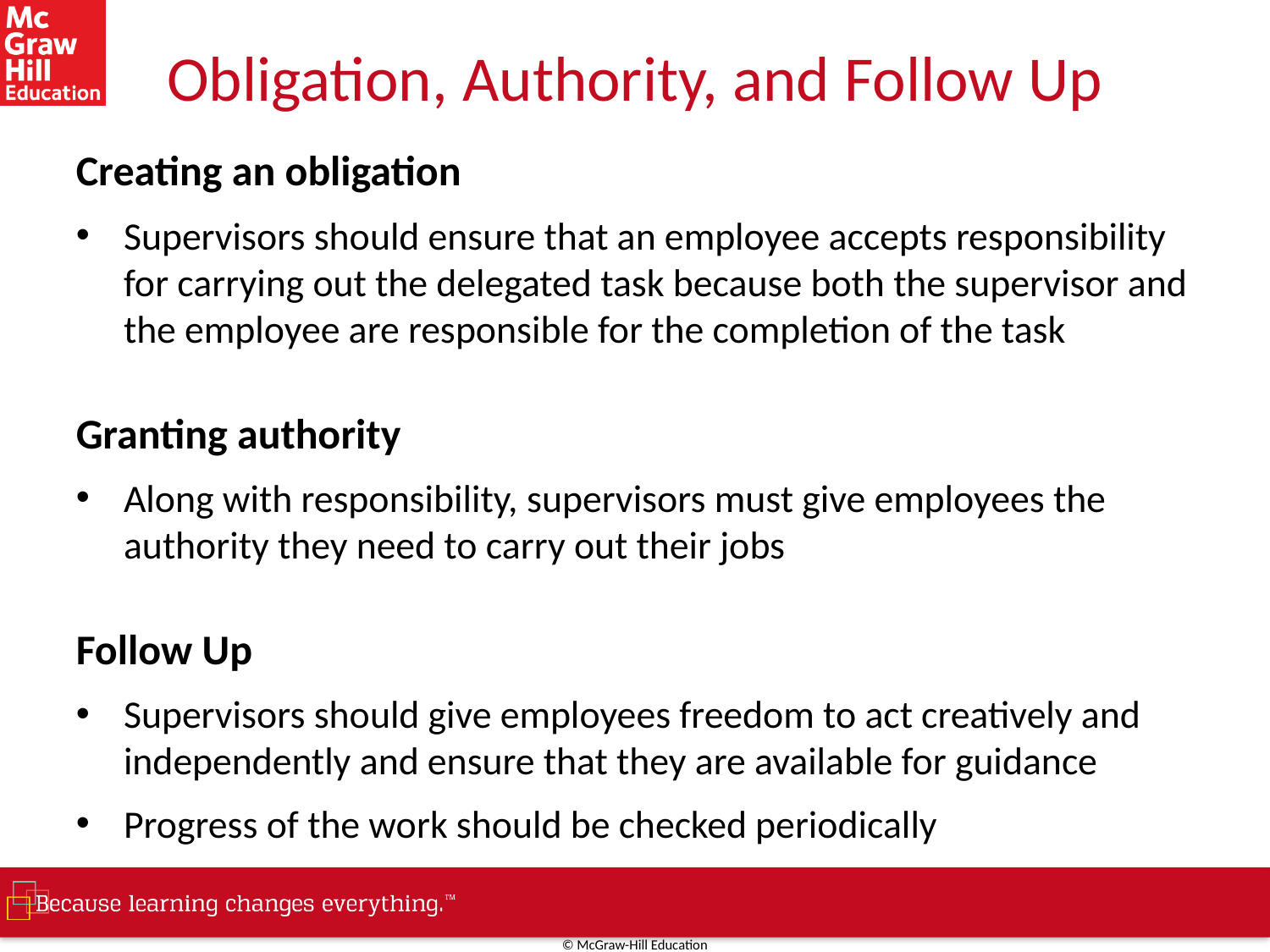

# Obligation, Authority, and Follow Up
Creating an obligation
Supervisors should ensure that an employee accepts responsibility for carrying out the delegated task because both the supervisor and the employee are responsible for the completion of the task

Granting authority
Along with responsibility, supervisors must give employees the authority they need to carry out their jobs

Follow Up
Supervisors should give employees freedom to act creatively and independently and ensure that they are available for guidance
Progress of the work should be checked periodically